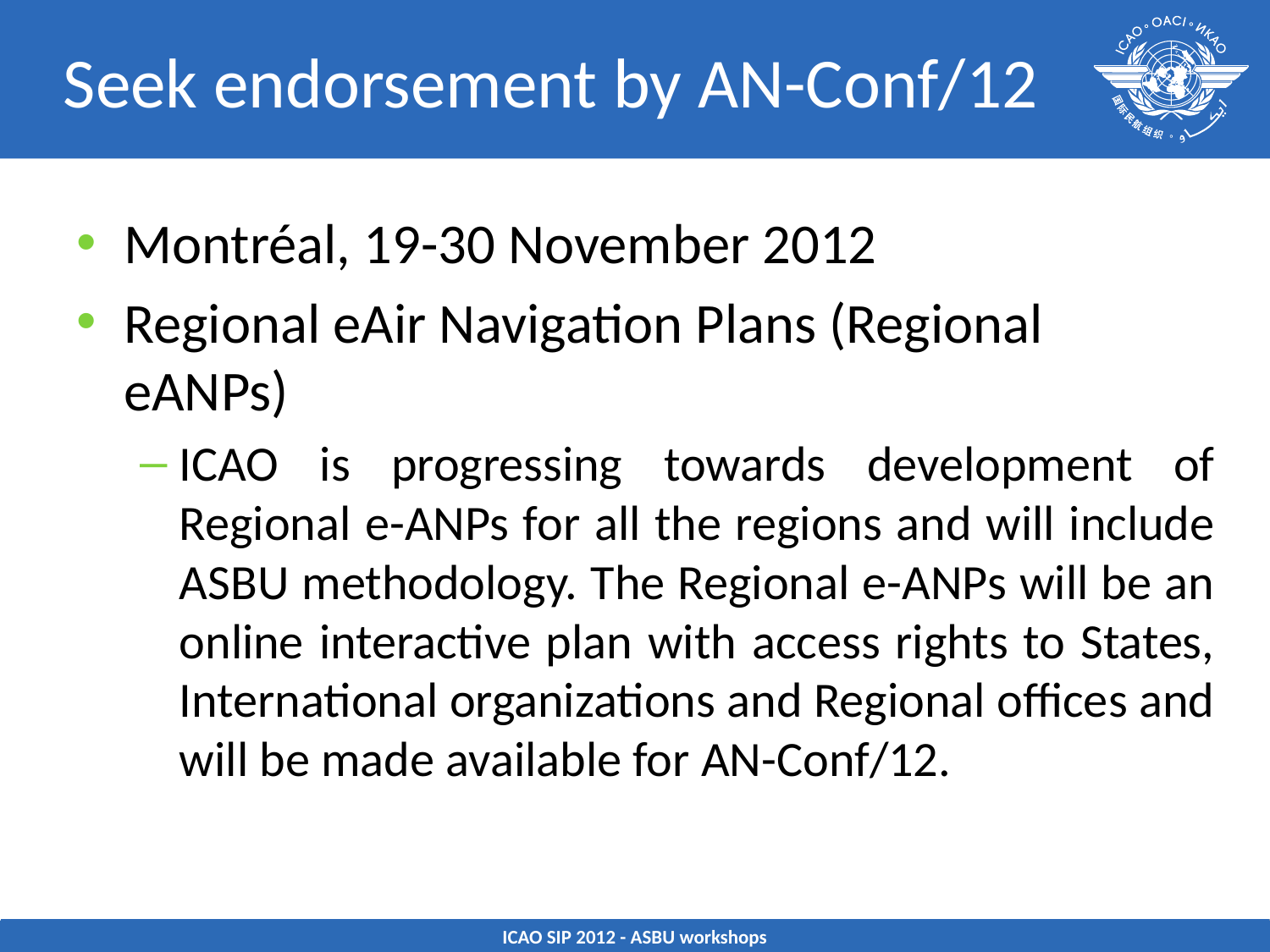

# Seek endorsement by AN-Conf/12
Montréal, 19-30 November 2012
Regional eAir Navigation Plans (Regional eANPs)
ICAO is progressing towards development of Regional e-ANPs for all the regions and will include ASBU methodology. The Regional e-ANPs will be an online interactive plan with access rights to States, International organizations and Regional offices and will be made available for AN-Conf/12.

ICAO SIP 2012 - ASBU workshops